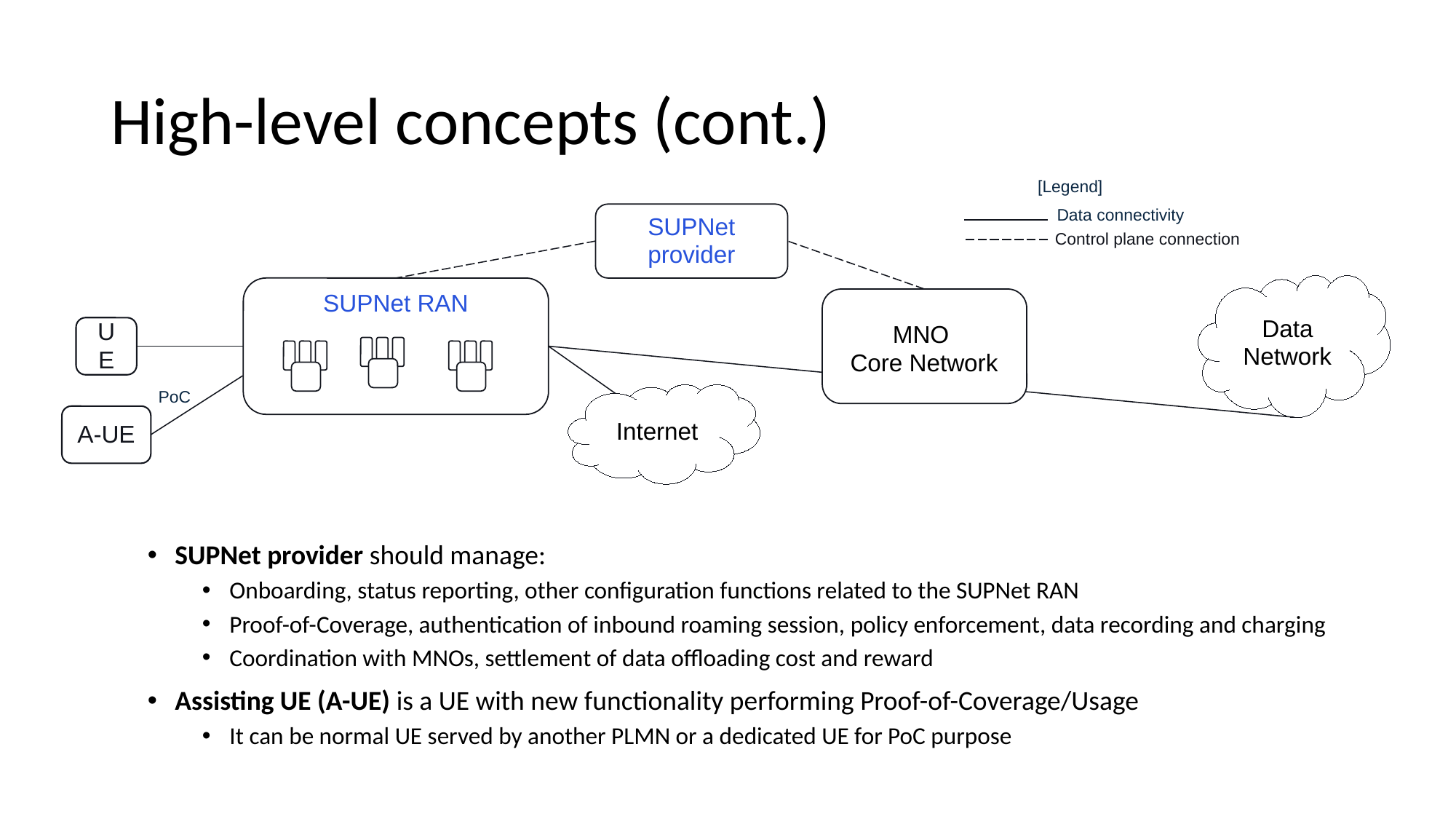

# High-level concepts (cont.)
[Legend]
SUPNet provider
Data connectivity
Control plane connection
Data Network
SUPNet RAN

MNO
Core Network
UE

Internet
PoC
A-UE
SUPNet provider should manage:
Onboarding, status reporting, other configuration functions related to the SUPNet RAN
Proof-of-Coverage, authentication of inbound roaming session, policy enforcement, data recording and charging
Coordination with MNOs, settlement of data offloading cost and reward
Assisting UE (A-UE) is a UE with new functionality performing Proof-of-Coverage/Usage
It can be normal UE served by another PLMN or a dedicated UE for PoC purpose